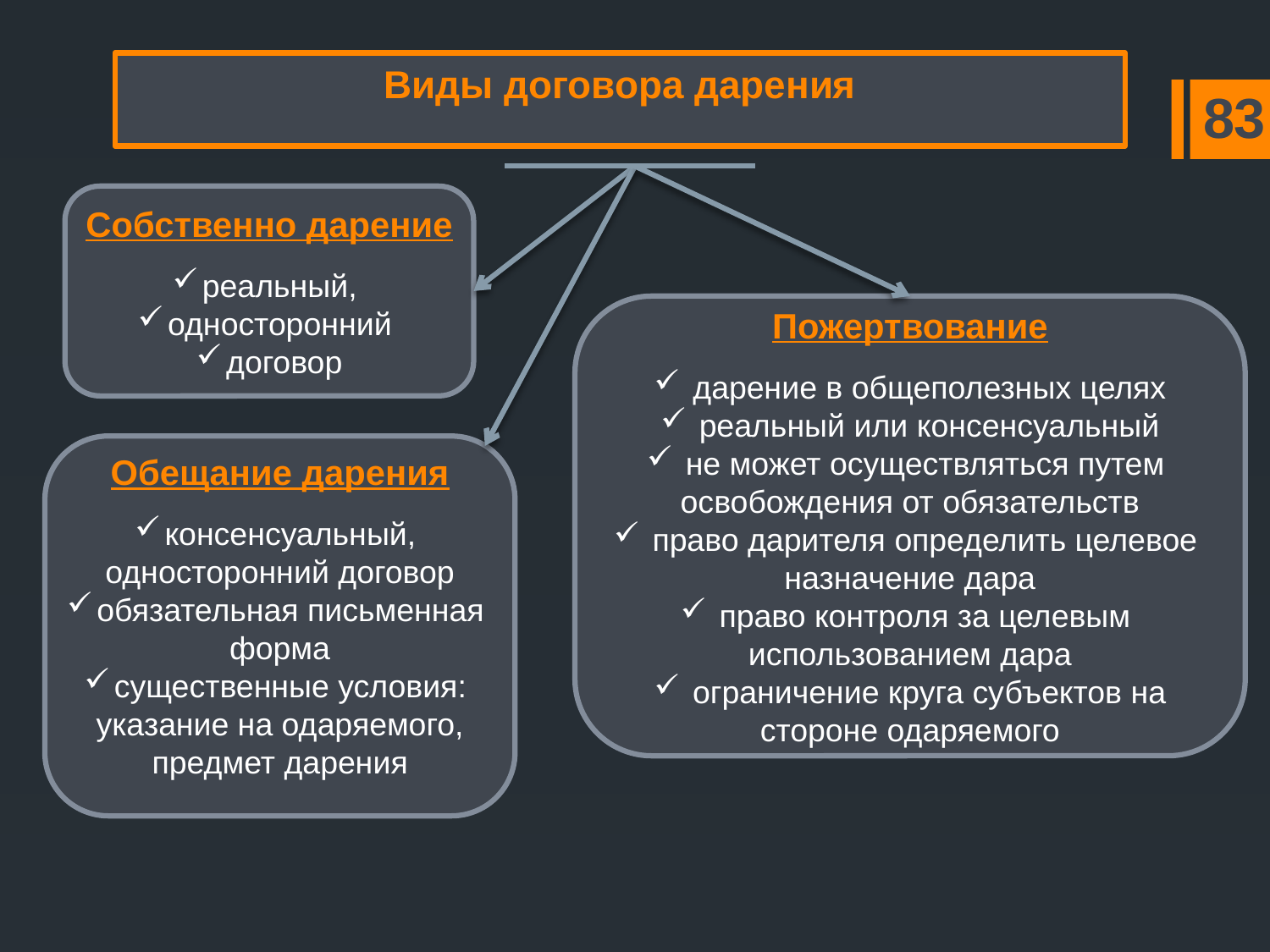

# Виды договора дарения
 83
Собственно дарение

реальный,
односторонний
договор

Пожертвование

 дарение в общеполезных целях
 реальный или консенсуальный
 не может осуществляться путем
освобождения от обязательств
 право дарителя определить целевое
назначение дара
 право контроля за целевым
использованием дара
 ограничение круга субъектов на
стороне одаряемого

Обещание дарения

консенсуальный,
односторонний договор
обязательная письменная
форма
существенные условия:
указание на одаряемого,
предмет дарения